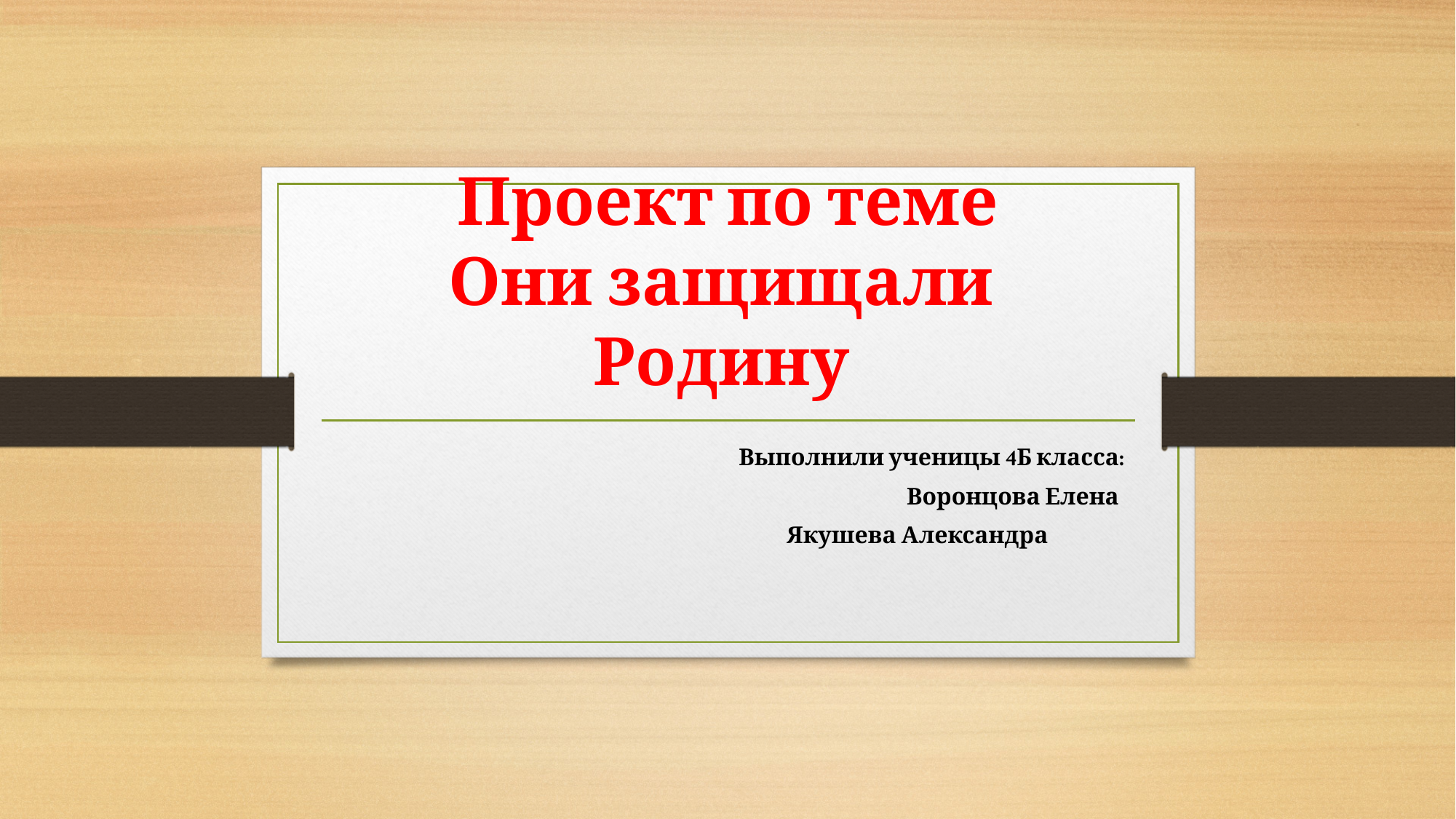

# Проект по теме Они защищали  Родину
Выполнили ученицы 4Б класса:
Воронцова Елена
 Якушева Александра